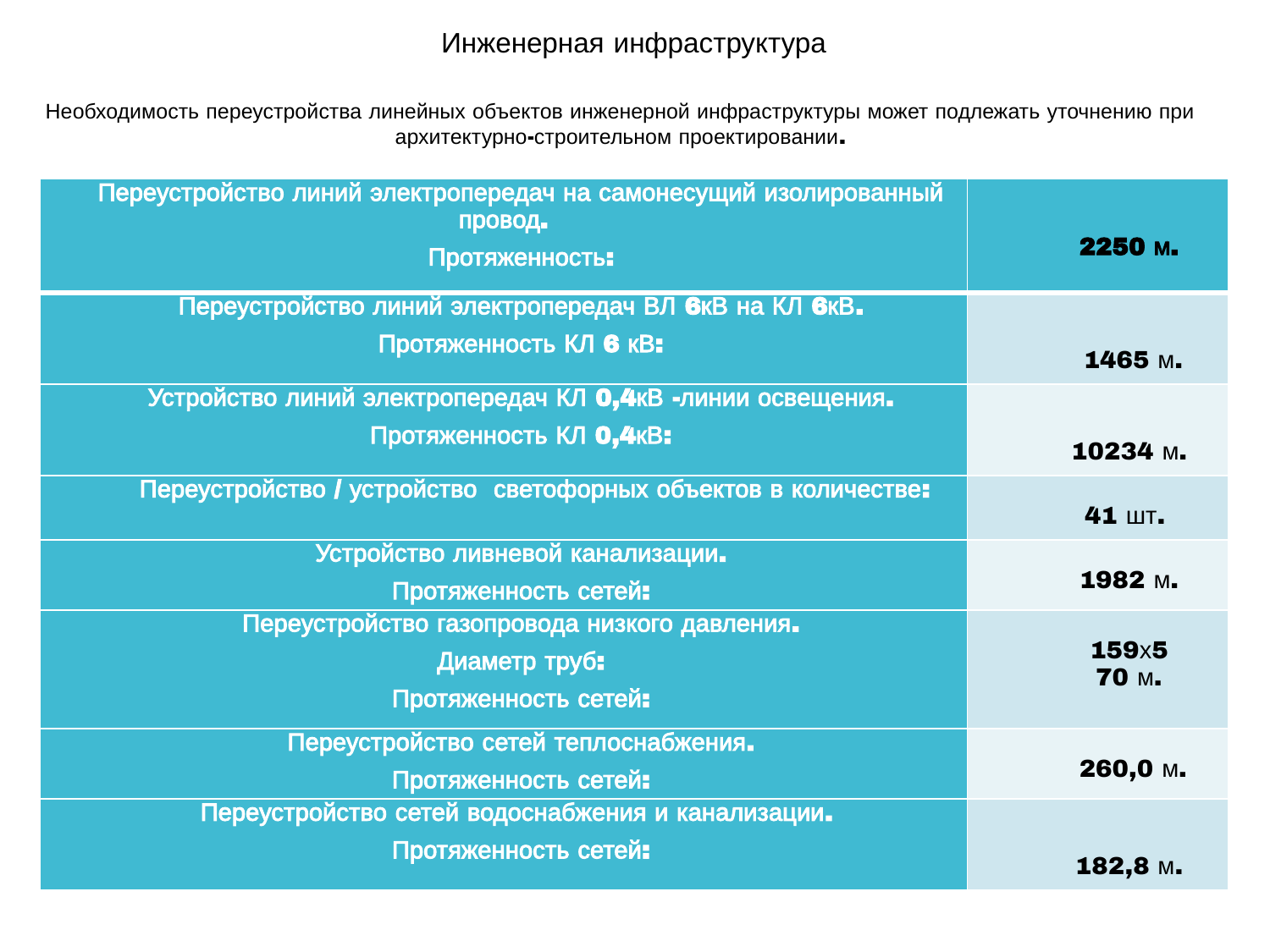

Инженерная инфраструктура
Необходимость переустройства линейных объектов инженерной инфраструктуры может подлежать уточнению при архитектурно-строительном проектировании.

#
| Переустройство линий электропередач на самонесущий изолированный провод. Протяженность: | 2250 м. |
| --- | --- |
| Переустройство линий электропередач ВЛ 6кВ на КЛ 6кВ. Протяженность КЛ 6 кВ: | 1465 м. |
| Устройство линий электропередач КЛ 0,4кВ -линии освещения. Протяженность КЛ 0,4кВ: | 10234 м. |
| Переустройство / устройство светофорных объектов в количестве: | 41 шт. |
| Устройство ливневой канализации. Протяженность сетей: | 1982 м. |
| Переустройство газопровода низкого давления. Диаметр труб: Протяженность сетей: | 159х5 70 м. |
| Переустройство сетей теплоснабжения. Протяженность сетей: | 260,0 м. |
| Переустройство сетей водоснабжения и канализации. Протяженность сетей: | 182,8 м. |